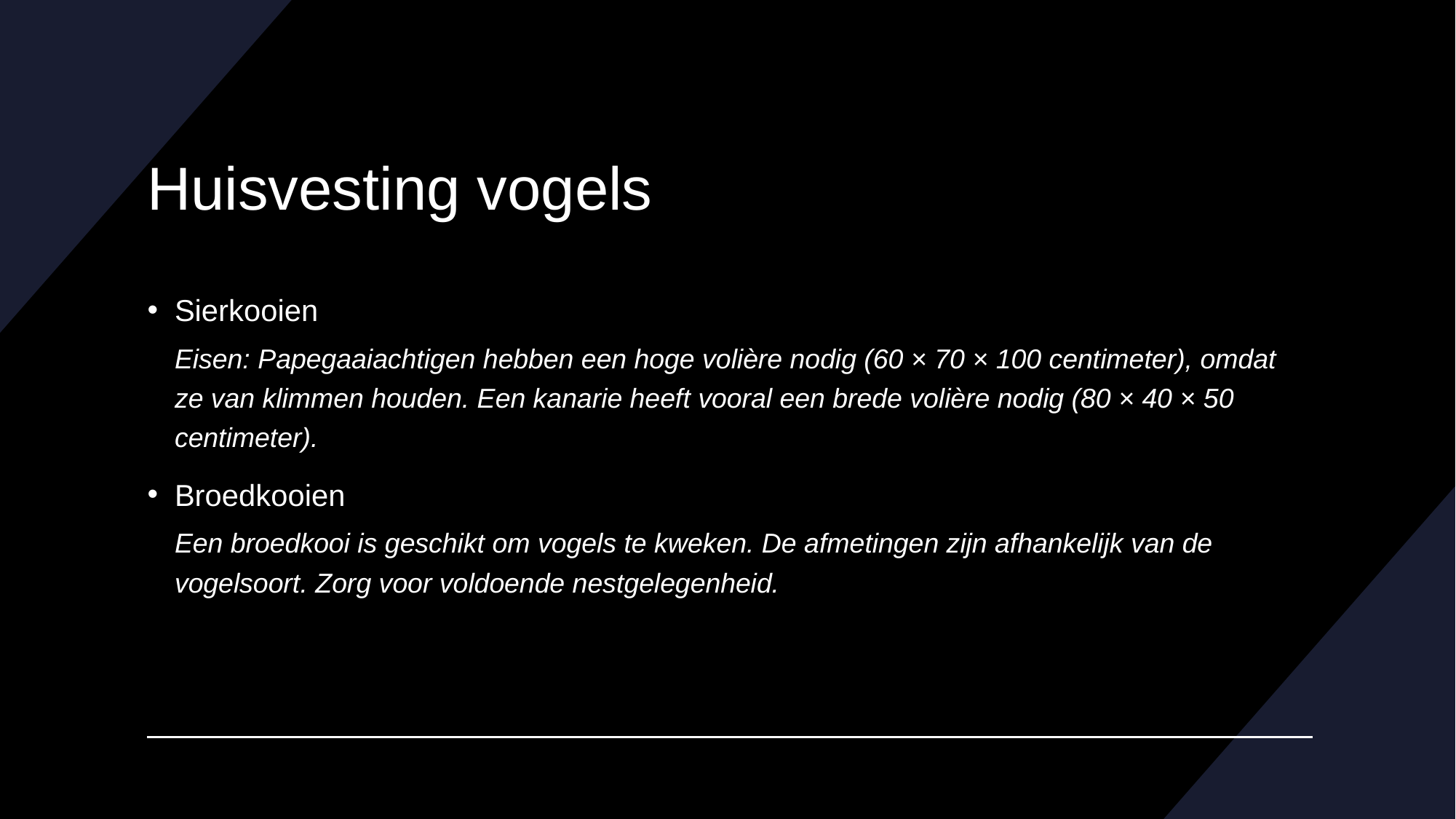

# Huisvesting vogels
Sierkooien
Eisen: Papegaaiachtigen hebben een hoge volière nodig (60 × 70 × 100 centimeter), omdat ze van klimmen houden. Een kanarie heeft vooral een brede volière nodig (80 × 40 × 50 centimeter).
Broedkooien
Een broedkooi is geschikt om vogels te kweken. De afmetingen zijn afhankelijk van de vogelsoort. Zorg voor voldoende nestgelegenheid.